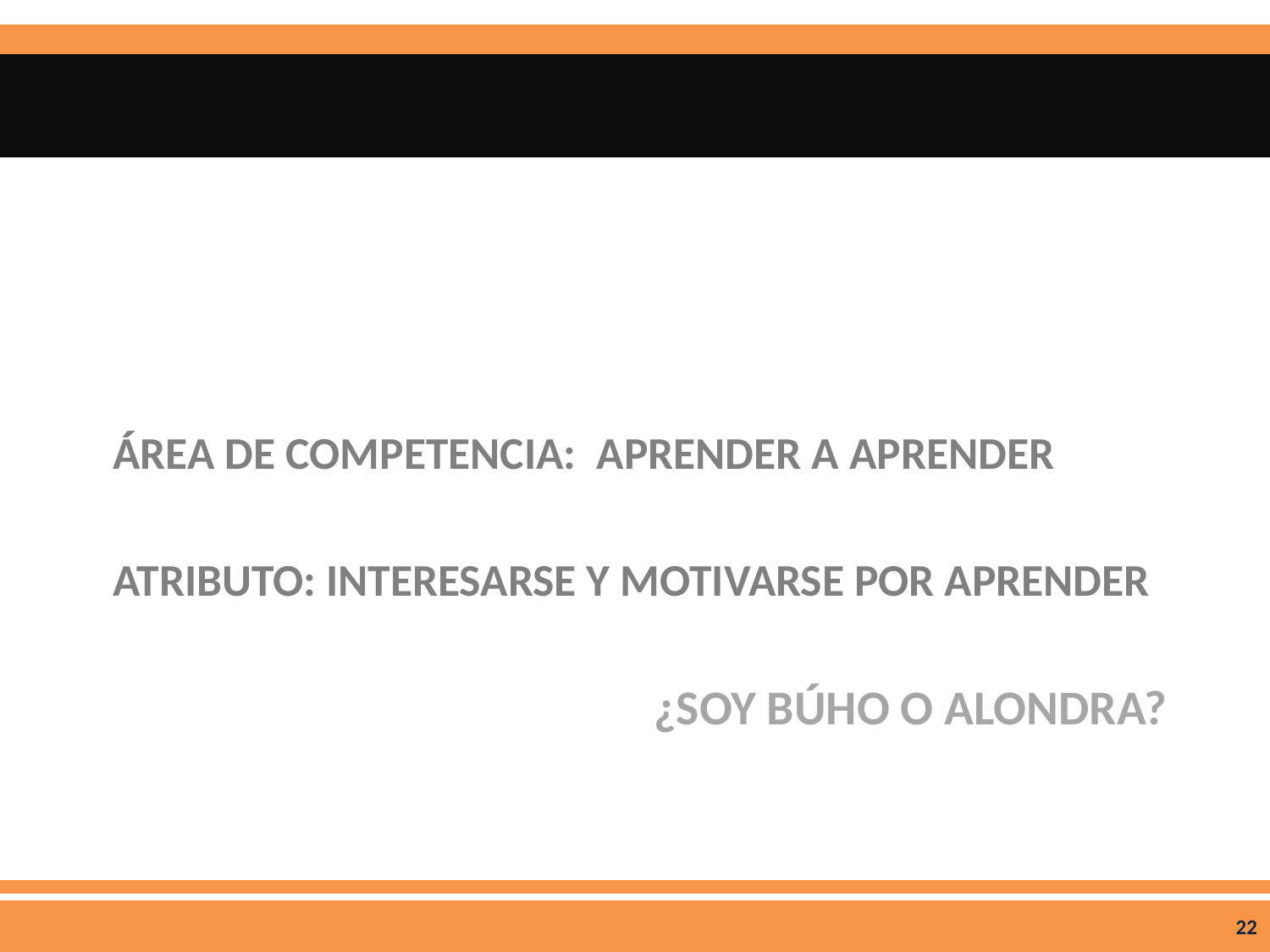

ÁREA DE COMPETENCIA:  Aprender a Aprender

ATRIBUTO: Interesarse y motivarse por aprender
# ¿SOY BÚHO O ALONDRA?
22